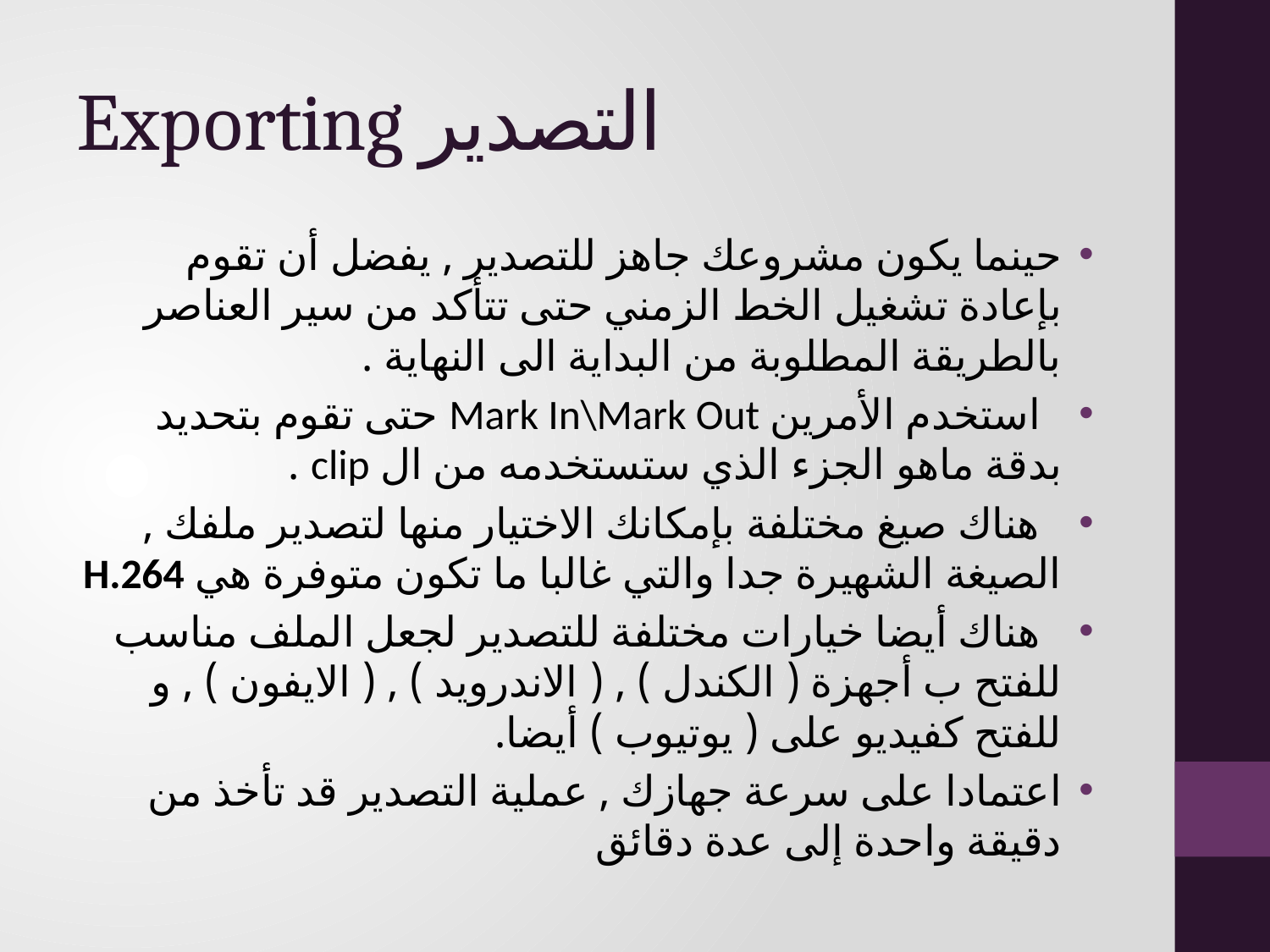

# Exporting التصدير
حينما يكون مشروعك جاهز للتصدير , يفضل أن تقوم بإعادة تشغيل الخط الزمني حتى تتأكد من سير العناصر بالطريقة المطلوبة من البداية الى النهاية .
  استخدم الأمرين Mark In\Mark Out حتى تقوم بتحديد بدقة ماهو الجزء الذي ستستخدمه من ال clip .
  هناك صيغ مختلفة بإمكانك الاختيار منها لتصدير ملفك , الصيغة الشهيرة جدا والتي غالبا ما تكون متوفرة هي H.264
  هناك أيضا خيارات مختلفة للتصدير لجعل الملف مناسب للفتح ب أجهزة ( الكندل ) , ( الاندرويد ) , ( الايفون ) , و للفتح كفيديو على ( يوتيوب ) أيضا.
اعتمادا على سرعة جهازك , عملية التصدير قد تأخذ من دقيقة واحدة إلى عدة دقائق